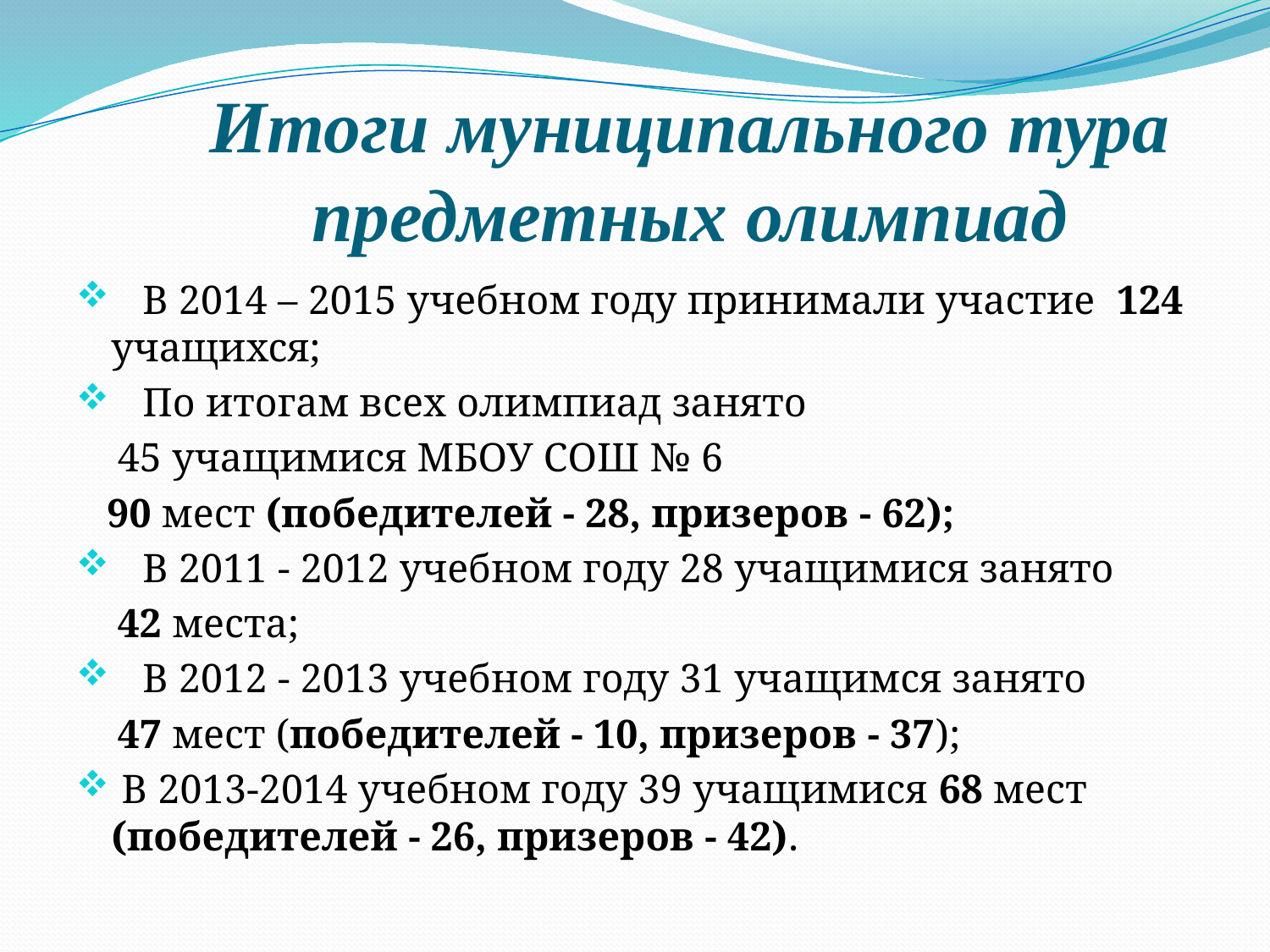

# Итоги муниципального тура предметных олимпиад
   В 2014 – 2015 учебном году принимали участие  124 учащихся;
   По итогам всех олимпиад занято
    45 учащимися МБОУ СОШ № 6
   90 мест (победителей - 28, призеров - 62);
   В 2011 - 2012 учебном году 28 учащимися занято
    42 места;
   В 2012 - 2013 учебном году 31 учащимся занято
    47 мест (победителей - 10, призеров - 37);
 В 2013-2014 учебном году 39 учащимися 68 мест (победителей - 26, призеров - 42).